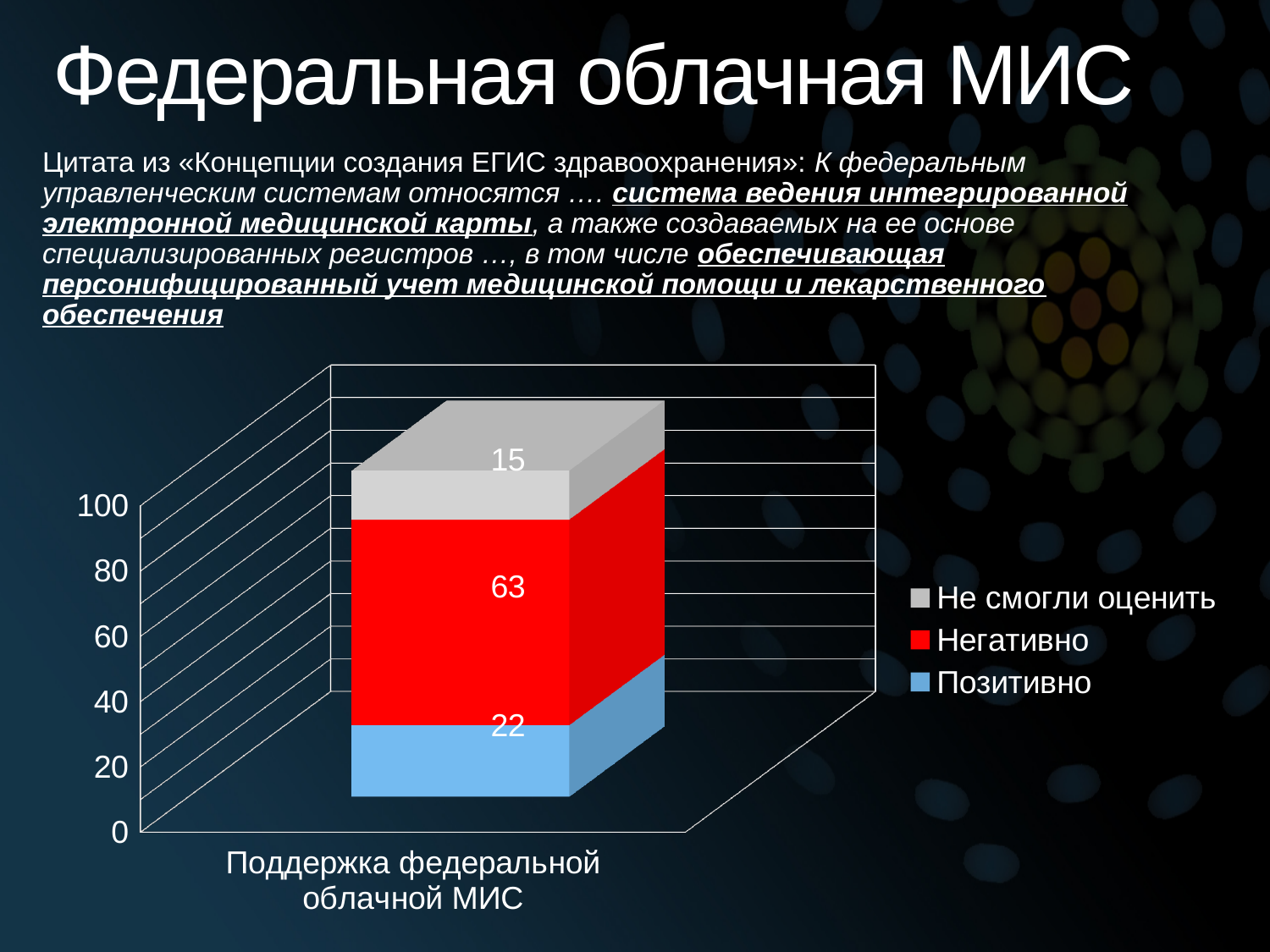

# Федеральная облачная МИС
Цитата из «Концепции создания ЕГИС здравоохранения»: К федеральным управленческим системам относятся …. система ведения интегрированной электронной медицинской карты, а также создаваемых на ее основе специализированных регистров …, в том числе обеспечивающая персонифицированный учет медицинской помощи и лекарственного обеспечения

[unsupported chart]